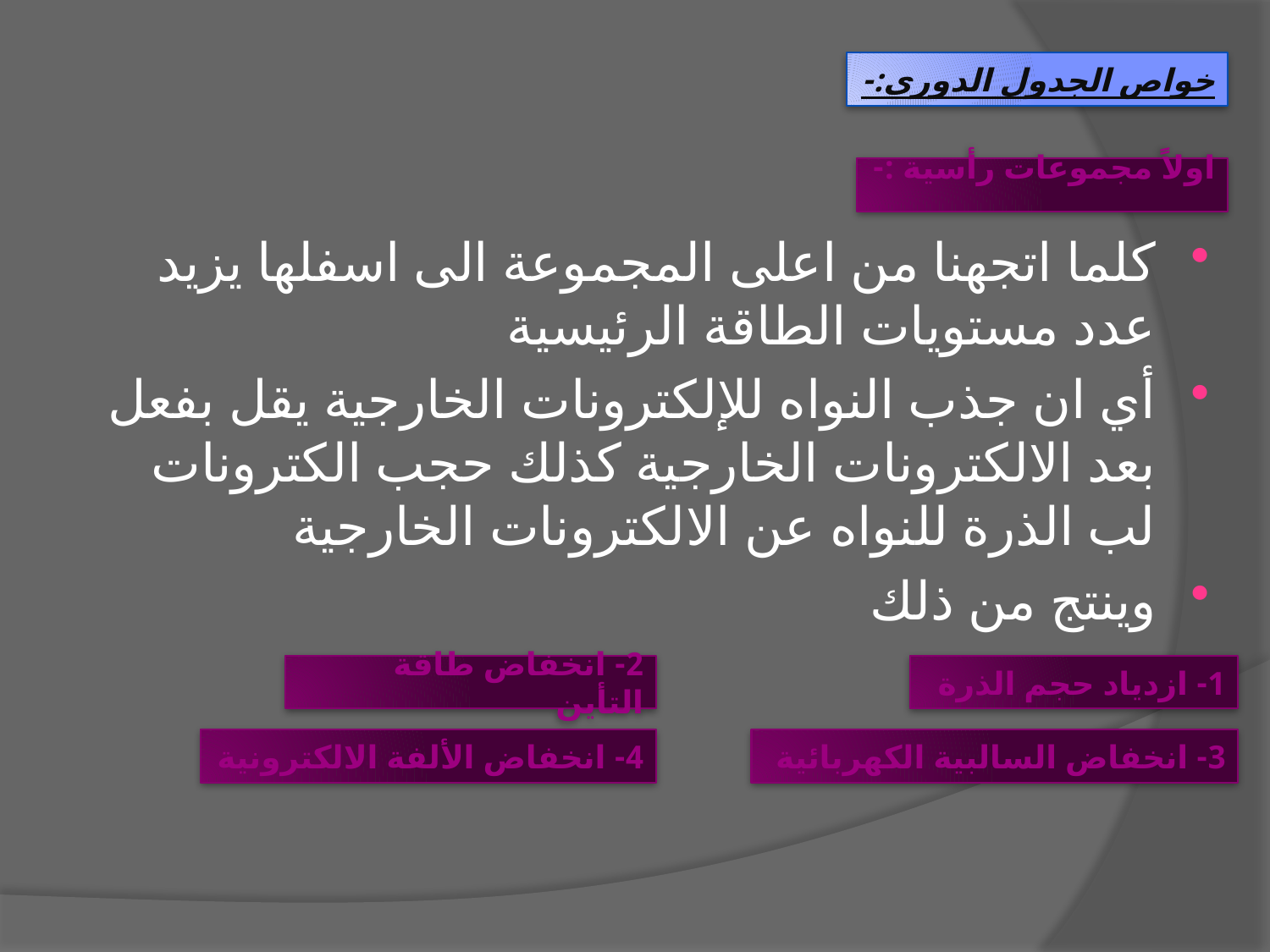

#

خواص الجدول الدوري:-

اولاً مجموعات رأسية :-
كلما اتجهنا من اعلى المجموعة الى اسفلها يزيد عدد مستويات الطاقة الرئيسية
أي ان جذب النواه للإلكترونات الخارجية يقل بفعل بعد الالكترونات الخارجية كذلك حجب الكترونات لب الذرة للنواه عن الالكترونات الخارجية
وينتج من ذلك

2- انخفاض طاقة التأين
1- ازدياد حجم الذرة
4- انخفاض الألفة الالكترونية
3- انخفاض السالبية الكهربائية